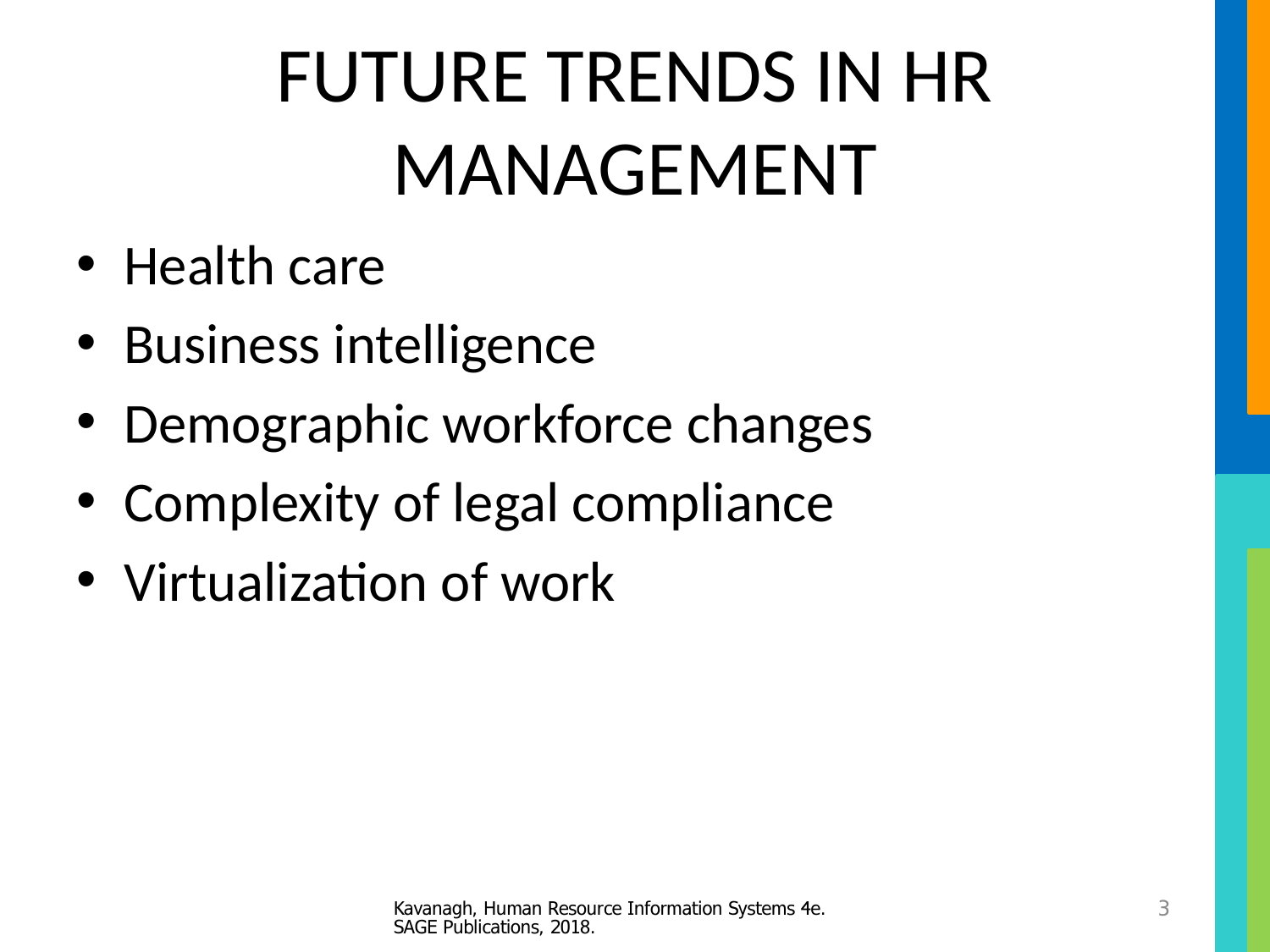

# FUTURE TRENDS IN HR MANAGEMENT
Health care
Business intelligence
Demographic workforce changes
Complexity of legal compliance
Virtualization of work
Kavanagh, Human Resource Information Systems 4e. SAGE Publications, 2018.
3